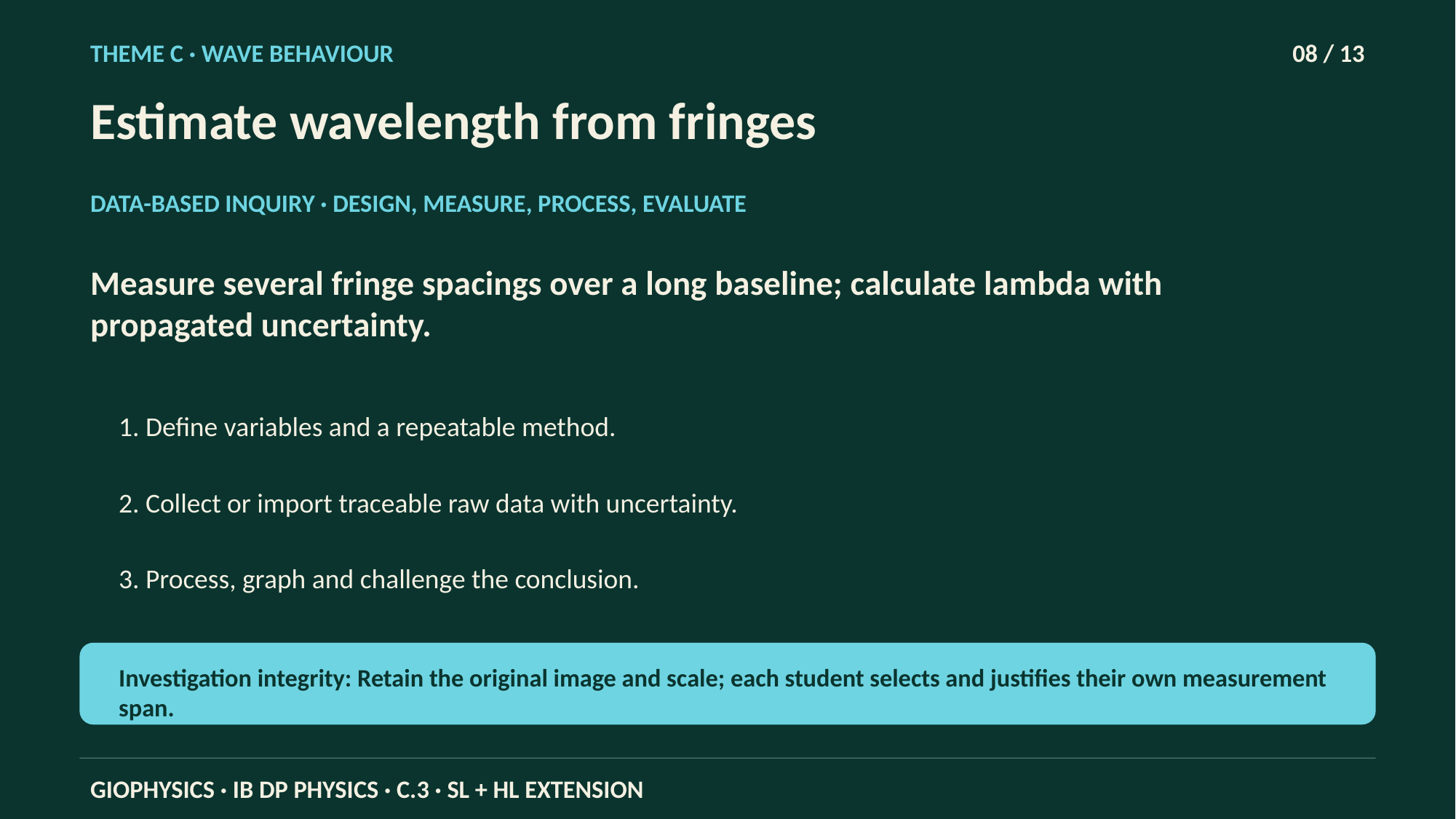

THEME C · WAVE BEHAVIOUR
08 / 13
Estimate wavelength from fringes
DATA-BASED INQUIRY · DESIGN, MEASURE, PROCESS, EVALUATE
Measure several fringe spacings over a long baseline; calculate lambda with propagated uncertainty.
1. Define variables and a repeatable method.
2. Collect or import traceable raw data with uncertainty.
3. Process, graph and challenge the conclusion.

Investigation integrity: Retain the original image and scale; each student selects and justifies their own measurement span.

GIOPHYSICS · IB DP PHYSICS · C.3 · SL + HL EXTENSION